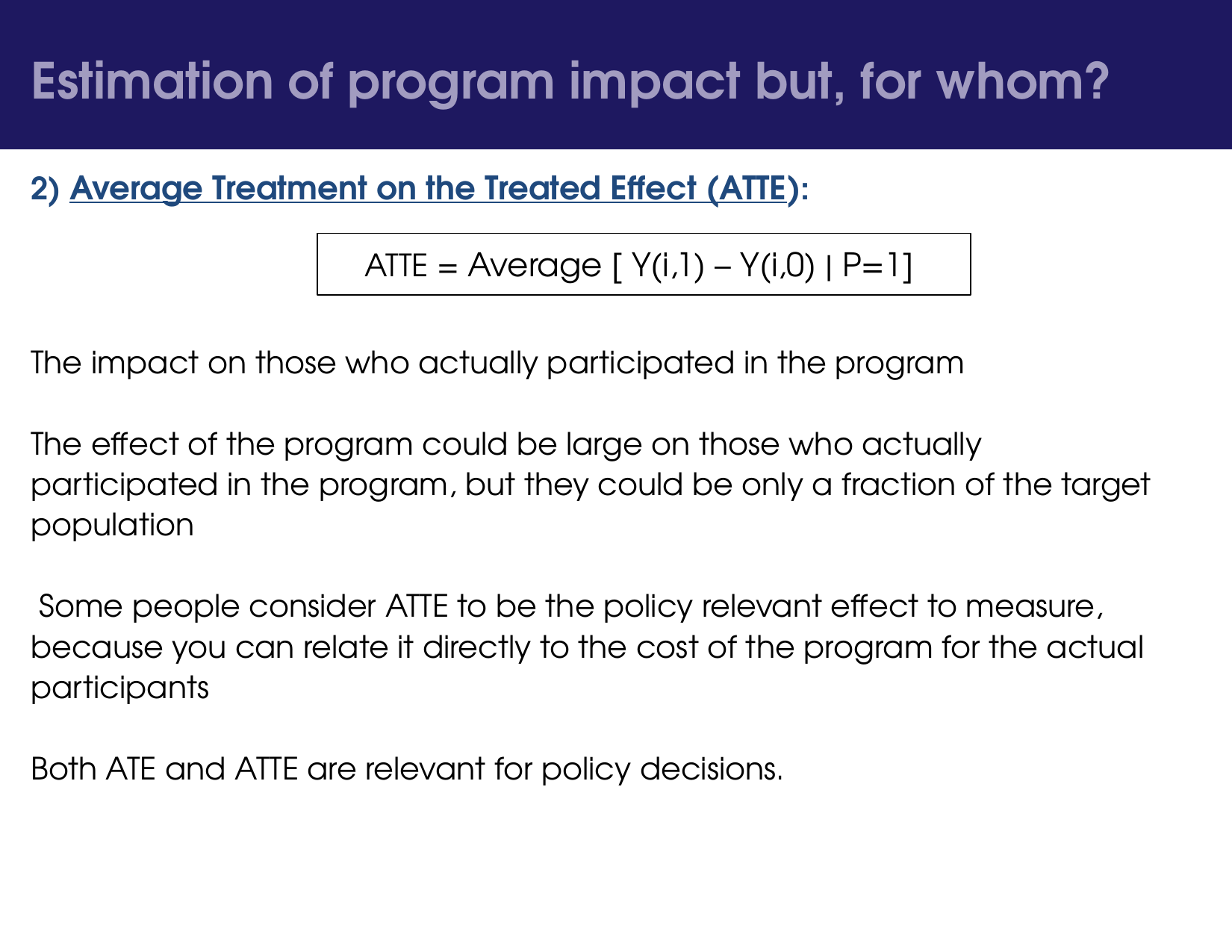

Estimation of program impact but, for whom?

2) Average Treatment on the Treated Effect (ATTE):

	  ATTE = Average [ Y(i,1) – Y(i,0) | P=1]

The impact on those who actually participated in the program

The effect of the program could be large on those who actually participated in the program, but they could be only a fraction of the target population

 Some people consider ATTE to be the policy relevant effect to measure, because you can relate it directly to the cost of the program for the actual participants

Both ATE and ATTE are relevant for policy decisions.